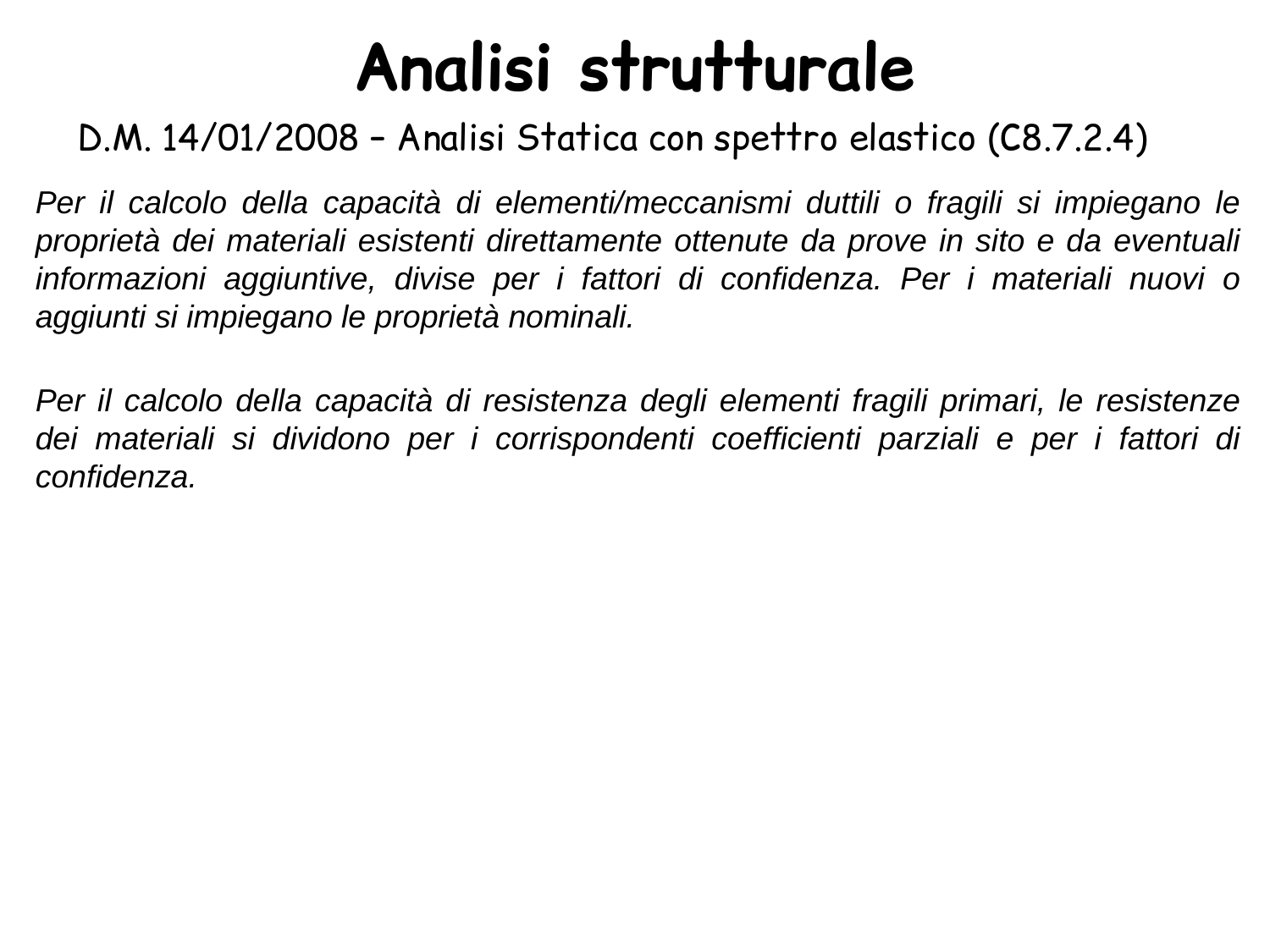

Analisi strutturale
D.M. 14/01/2008 – Analisi Statica con spettro elastico (C8.7.2.4)
Per il calcolo della capacità di elementi/meccanismi duttili o fragili si impiegano le proprietà dei materiali esistenti direttamente ottenute da prove in sito e da eventuali informazioni aggiuntive, divise per i fattori di confidenza. Per i materiali nuovi o aggiunti si impiegano le proprietà nominali.
Per il calcolo della capacità di resistenza degli elementi fragili primari, le resistenze dei materiali si dividono per i corrispondenti coefficienti parziali e per i fattori di confidenza.